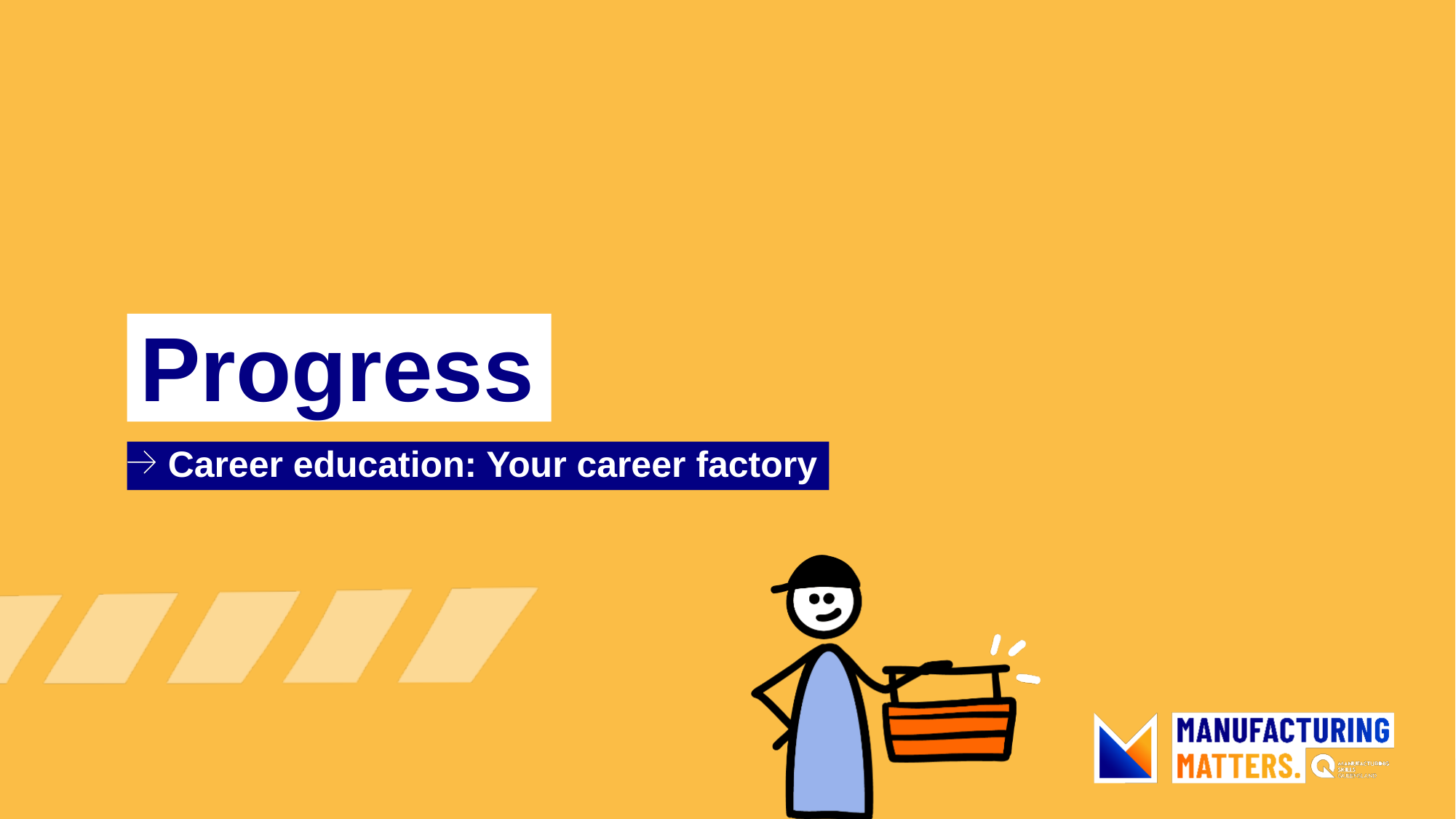

# Progress
Career education: Your career factory